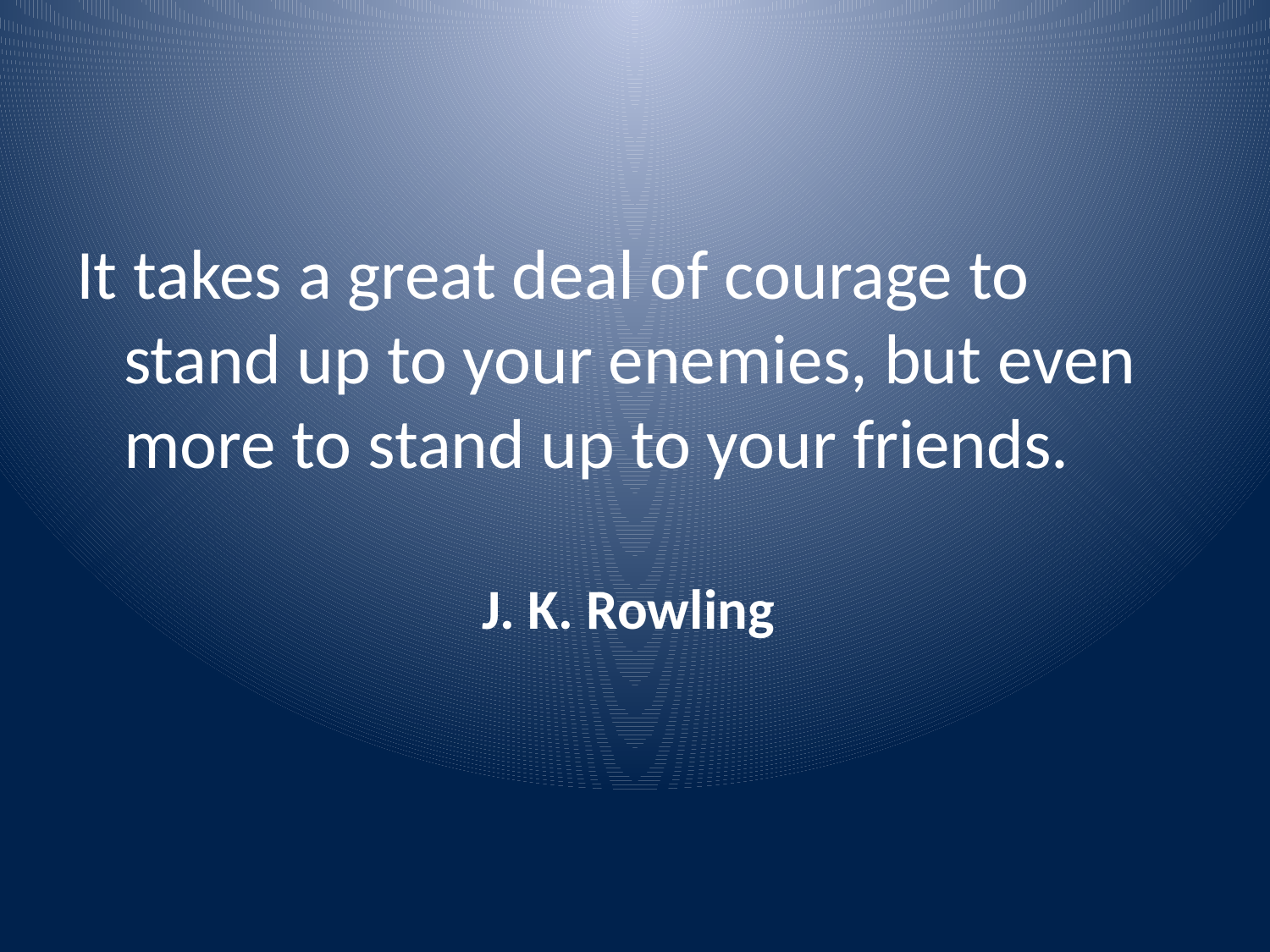

#
It takes a great deal of courage to stand up to your enemies, but even more to stand up to your friends.

J. K. Rowling